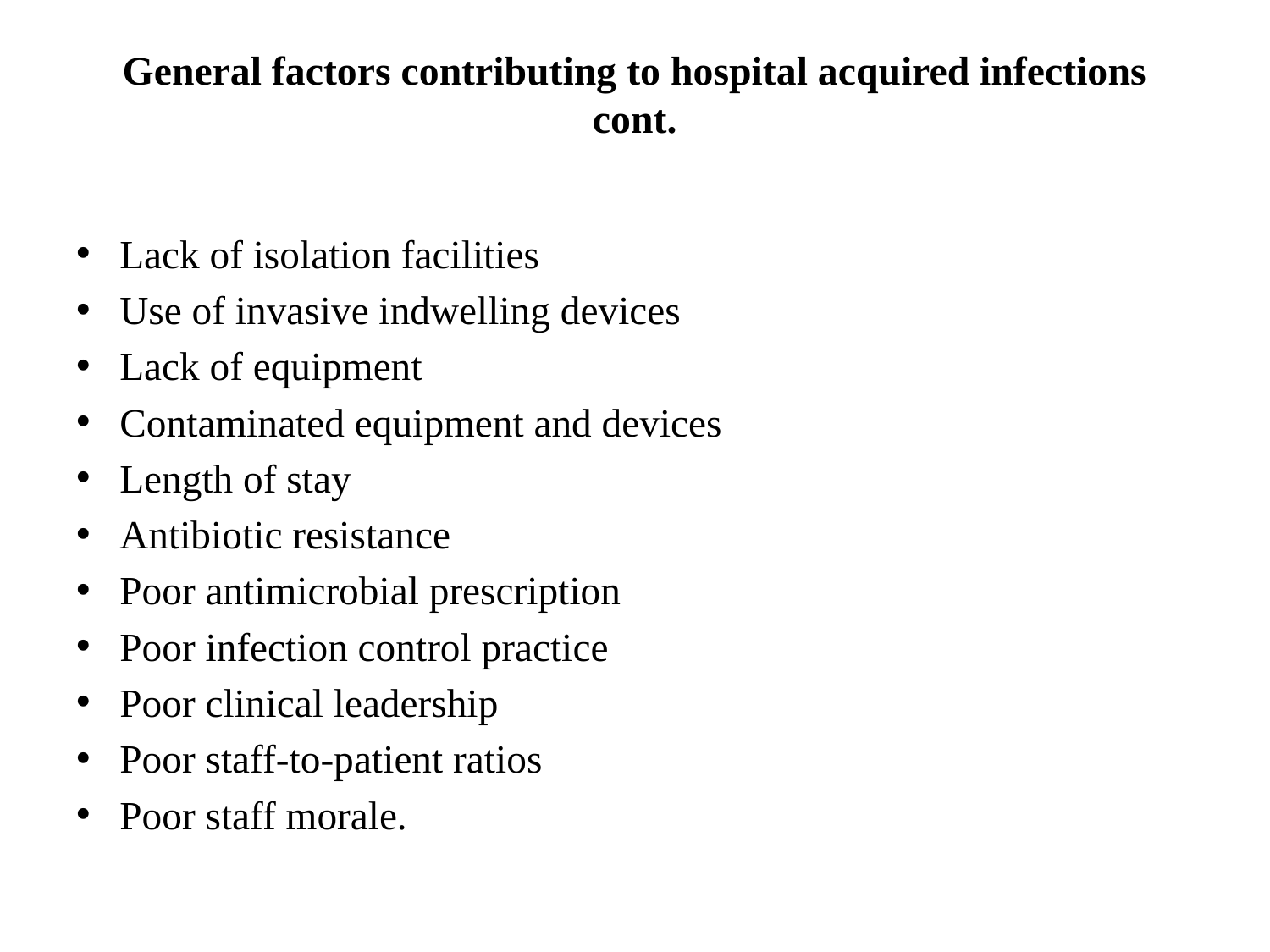

# General factors contributing to hospital acquired infections cont.
Lack of isolation facilities
Use of invasive indwelling devices
Lack of equipment
Contaminated equipment and devices
Length of stay
Antibiotic resistance
Poor antimicrobial prescription
Poor infection control practice
Poor clinical leadership
Poor staff-to-patient ratios
Poor staff morale.